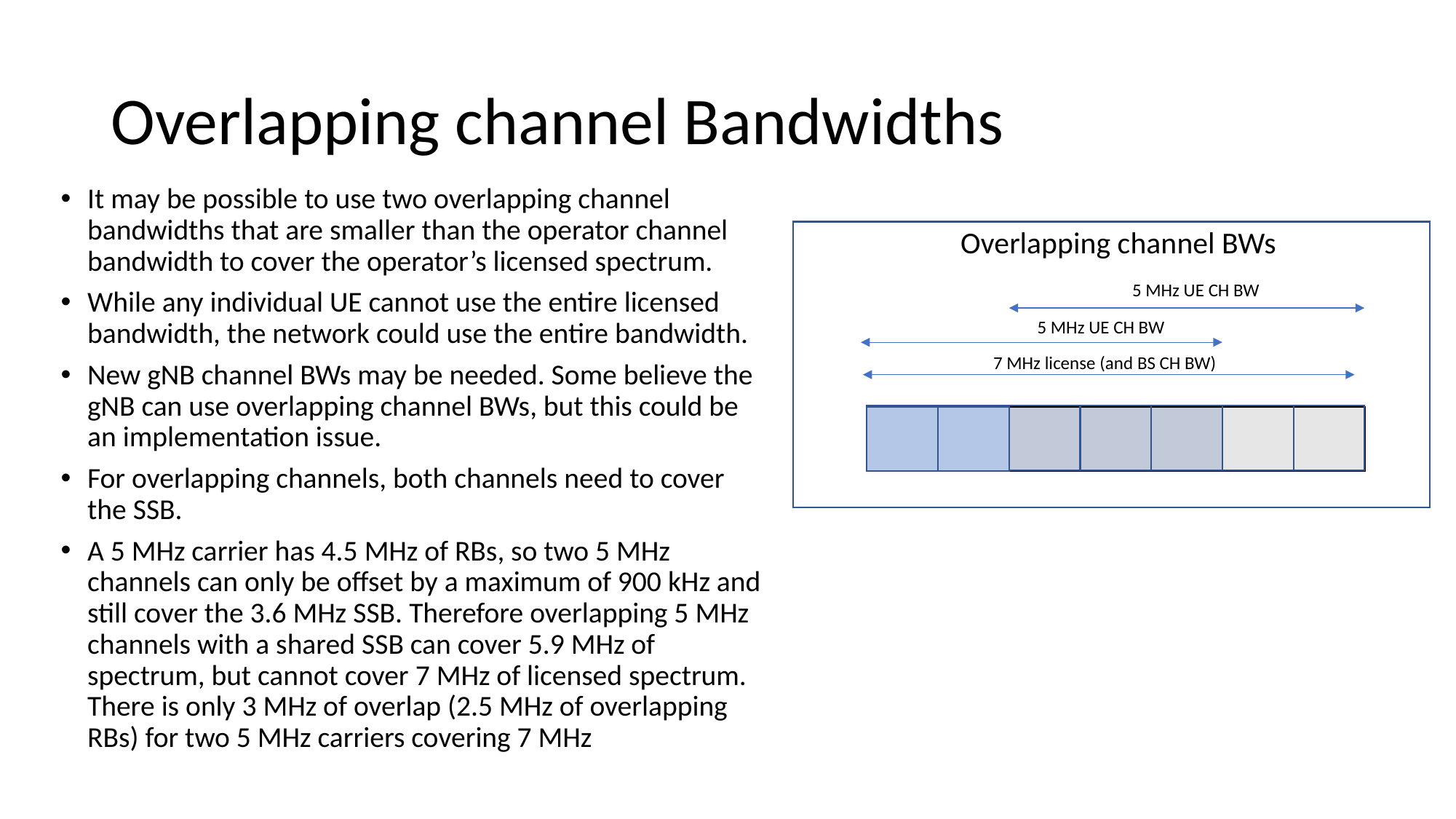

# Overlapping channel Bandwidths
It may be possible to use two overlapping channel bandwidths that are smaller than the operator channel bandwidth to cover the operator’s licensed spectrum.
While any individual UE cannot use the entire licensed bandwidth, the network could use the entire bandwidth.
New gNB channel BWs may be needed. Some believe the gNB can use overlapping channel BWs, but this could be an implementation issue.
For overlapping channels, both channels need to cover the SSB.
A 5 MHz carrier has 4.5 MHz of RBs, so two 5 MHz channels can only be offset by a maximum of 900 kHz and still cover the 3.6 MHz SSB. Therefore overlapping 5 MHz channels with a shared SSB can cover 5.9 MHz of spectrum, but cannot cover 7 MHz of licensed spectrum. There is only 3 MHz of overlap (2.5 MHz of overlapping RBs) for two 5 MHz carriers covering 7 MHz
Overlapping channel BWs

5 MHz UE CH BW
5 MHz UE CH BW
7 MHz license (and BS CH BW)